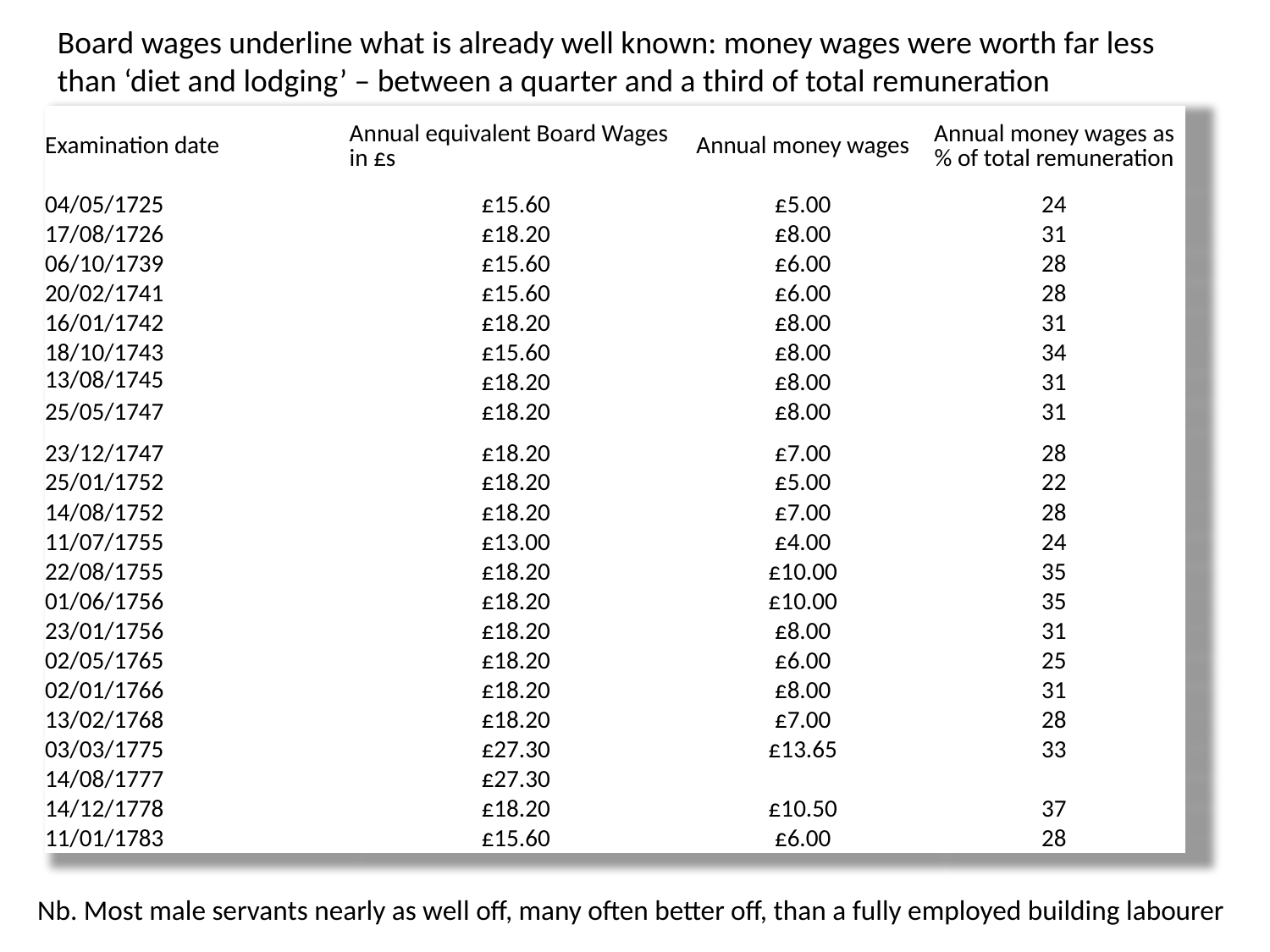

Board wages underline what is already well known: money wages were worth far less than ‘diet and lodging’ – between a quarter and a third of total remuneration
| Examination date | Annual equivalent Board Wages in £s | Annual money wages | Annual money wages as % of total remuneration |
| --- | --- | --- | --- |
| 04/05/1725 | £15.60 | £5.00 | 24 |
| 17/08/1726 | £18.20 | £8.00 | 31 |
| 06/10/1739 | £15.60 | £6.00 | 28 |
| 20/02/1741 | £15.60 | £6.00 | 28 |
| 16/01/1742 | £18.20 | £8.00 | 31 |
| 18/10/1743 | £15.60 | £8.00 | 34 |
| 13/08/1745 | £18.20 | £8.00 | 31 |
| 25/05/1747 | £18.20 | £8.00 | 31 |
| 23/12/1747 | £18.20 | £7.00 | 28 |
| 25/01/1752 | £18.20 | £5.00 | 22 |
| 14/08/1752 | £18.20 | £7.00 | 28 |
| 11/07/1755 | £13.00 | £4.00 | 24 |
| 22/08/1755 | £18.20 | £10.00 | 35 |
| 01/06/1756 | £18.20 | £10.00 | 35 |
| 23/01/1756 | £18.20 | £8.00 | 31 |
| 02/05/1765 | £18.20 | £6.00 | 25 |
| 02/01/1766 | £18.20 | £8.00 | 31 |
| 13/02/1768 | £18.20 | £7.00 | 28 |
| 03/03/1775 | £27.30 | £13.65 | 33 |
| 14/08/1777 | £27.30 |  |  |
| 14/12/1778 | £18.20 | £10.50 | 37 |
| 11/01/1783 | £15.60 | £6.00 | 28 |
Nb. Most male servants nearly as well off, many often better off, than a fully employed building labourer